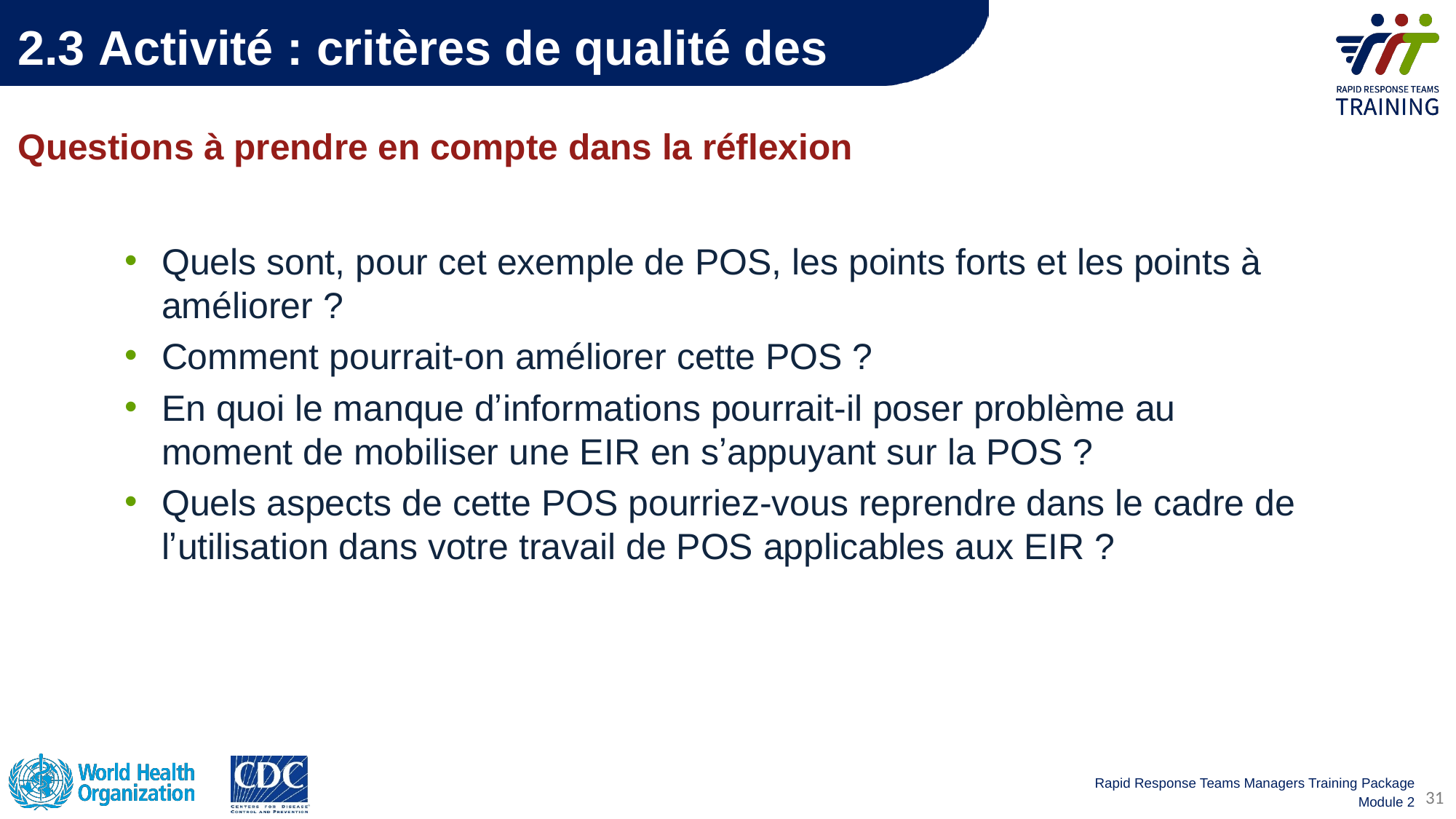

2.3 Activité : critères de qualité des POS
# Questions à prendre en compte dans la réflexion
Quels sont, pour cet exemple de POS, les points forts et les points à améliorer ?
Comment pourrait-on améliorer cette POS ?
En quoi le manque dʼinformations pourrait-il poser problème au moment de mobiliser une EIR en sʼappuyant sur la POS ?
Quels aspects de cette POS pourriez-vous reprendre dans le cadre de lʼutilisation dans votre travail de POS applicables aux EIR ?

31